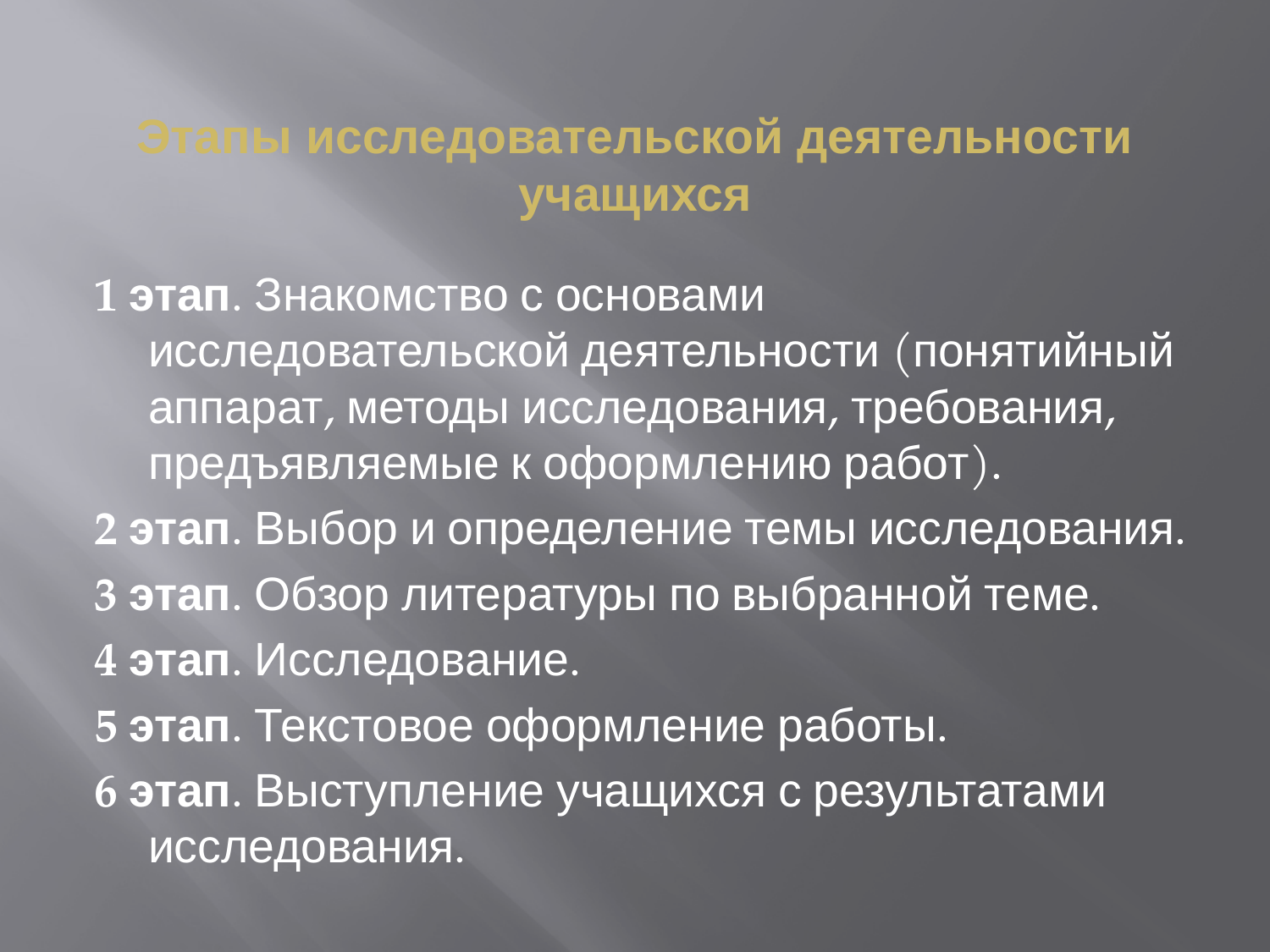

# Этапы исследовательской деятельности учащихся
1 этап. Знакомство с основами исследовательской деятельности (понятийный аппарат, методы исследования, требования, предъявляемые к оформлению работ).
2 этап. Выбор и определение темы исследования.
3 этап. Обзор литературы по выбранной теме.
4 этап. Исследование.
5 этап. Текстовое оформление работы.
6 этап. Выступление учащихся с результатами исследования.